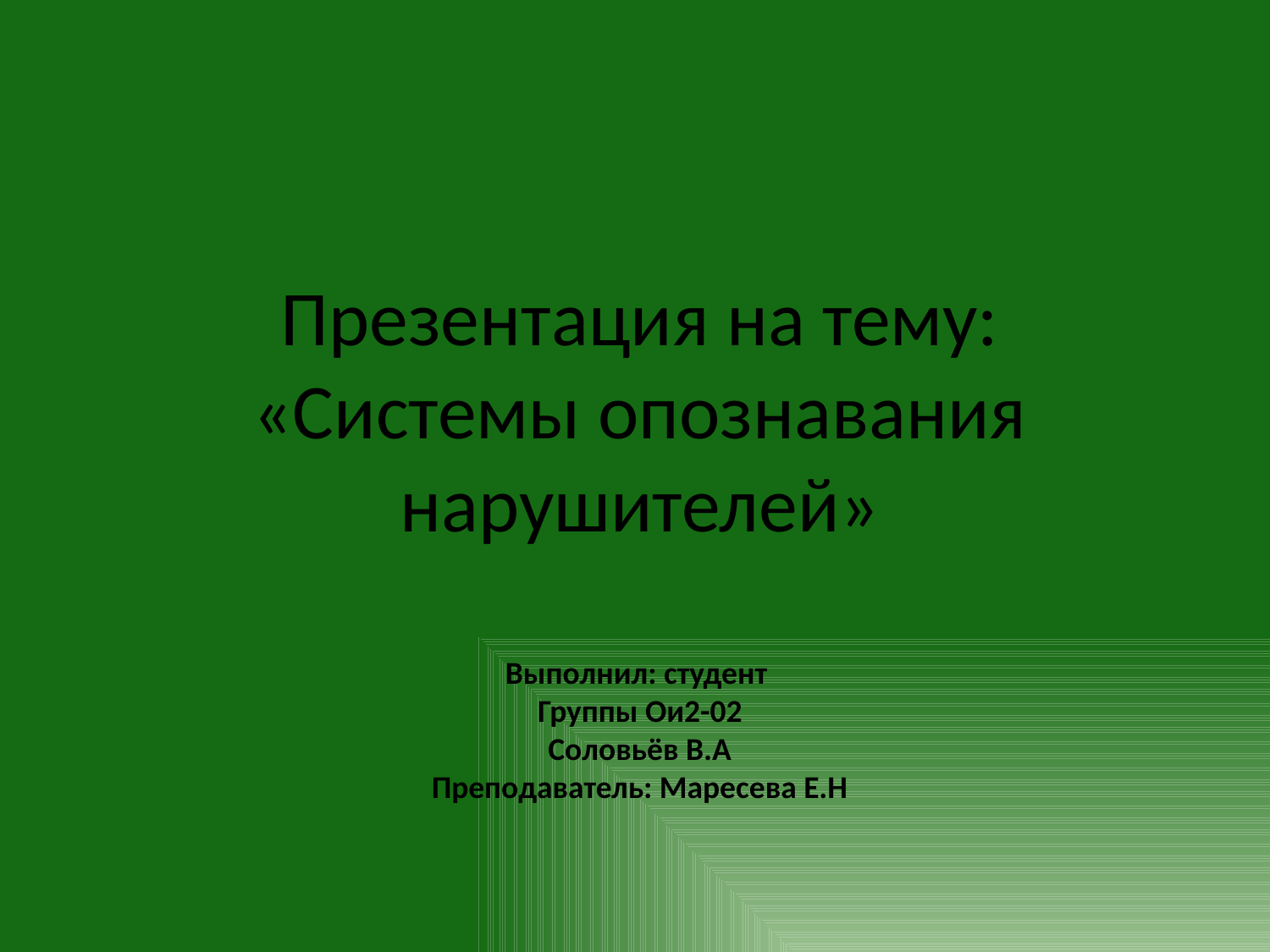

# Презентация на тему: «Системы опознавания нарушителей»
Выполнил: студент
Группы Ои2-02
Соловьёв В.А
Преподаватель: Маресева Е.Н